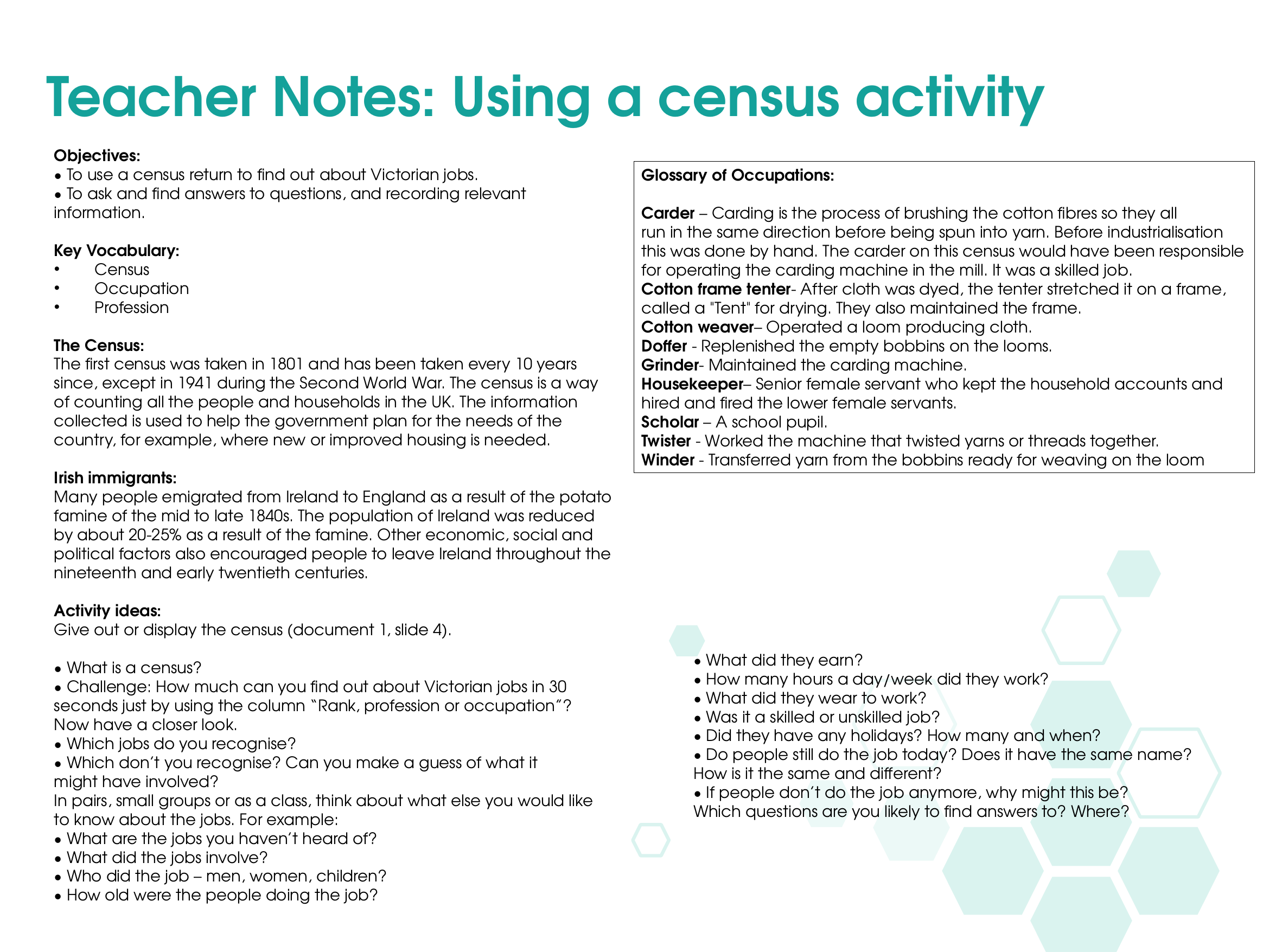

Teacher Notes: Using a census activity
Objectives:
• To use a census return to find out about Victorian jobs.
• To ask and find answers to questions, and recording relevant
information.

Key Vocabulary:
Census
Occupation
Profession

The Census:
The first census was taken in 1801 and has been taken every 10 years since, except in 1941 during the Second World War. The census is a way of counting all the people and households in the UK. The information collected is used to help the government plan for the needs of the country, for example, where new or improved housing is needed.

Irish immigrants:
Many people emigrated from Ireland to England as a result of the potato famine of the mid to late 1840s. The population of Ireland was reduced by about 20-25% as a result of the famine. Other economic, social and political factors also encouraged people to leave Ireland throughout the nineteenth and early twentieth centuries.

Activity ideas:
Give out or display the census (document 1, slide 4).

• What is a census?
• Challenge: How much can you find out about Victorian jobs in 30
seconds just by using the column “Rank, profession or occupation”?
Now have a closer look.
• Which jobs do you recognise?
• Which don’t you recognise? Can you make a guess of what it
might have involved?
In pairs, small groups or as a class, think about what else you would like
to know about the jobs. For example:
• What are the jobs you haven’t heard of?
• What did the jobs involve?
• Who did the job – men, women, children?
• How old were the people doing the job?

Glossary of Occupations:

Carder – Carding is the process of brushing the cotton fibres so they all
run in the same direction before being spun into yarn. Before industrialisation this was done by hand. The carder on this census would have been responsible for operating the carding machine in the mill. It was a skilled job.
Cotton frame tenter- After cloth was dyed, the tenter stretched it on a frame, called a "Tent" for drying. They also maintained the frame.
Cotton weaver– Operated a loom producing cloth.
Doffer - Replenished the empty bobbins on the looms.
Grinder- Maintained the carding machine.
Housekeeper– Senior female servant who kept the household accounts and hired and fired the lower female servants.
Scholar – A school pupil.
Twister - Worked the machine that twisted yarns or threads together.
Winder - Transferred yarn from the bobbins ready for weaving on the loom

mylearning.org
• What did they earn?
• How many hours a day/week did they work?
• What did they wear to work?
• Was it a skilled or unskilled job?
• Did they have any holidays? How many and when?
• Do people still do the job today? Does it have the same name?
How is it the same and different?
• If people don’t do the job anymore, why might this be?
Which questions are you likely to find answers to? Where?